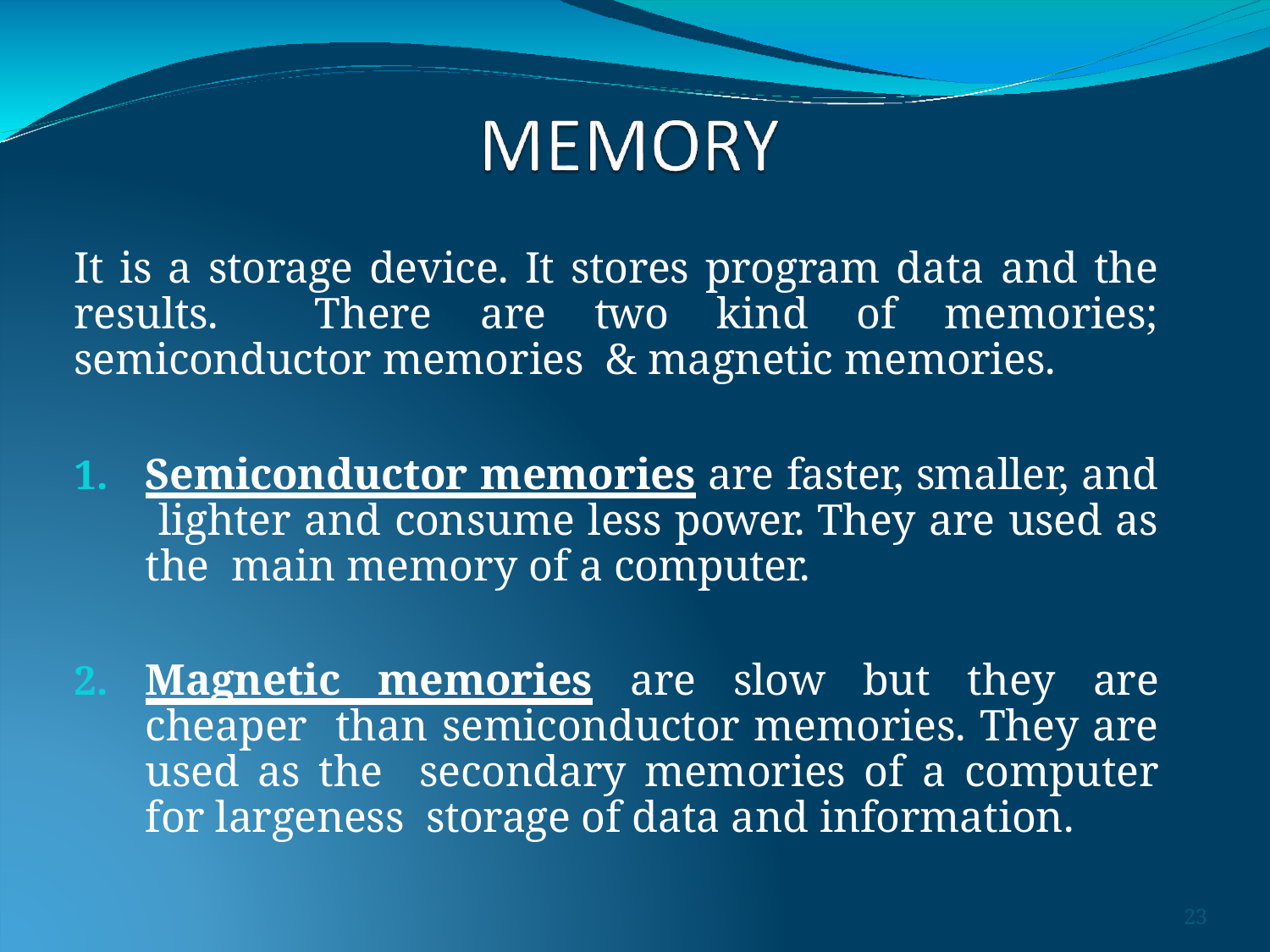

It is a storage device. It stores program data and the results.  There are two kind of memories; semiconductor memories  & magnetic memories.

Semiconductor memories are faster, smaller, and  lighter and consume less power. They are used as the  main memory of a computer.

Magnetic memories are slow but they are cheaper  than semiconductor memories. They are used as the  secondary memories of a computer for largeness  storage of data and information.
23